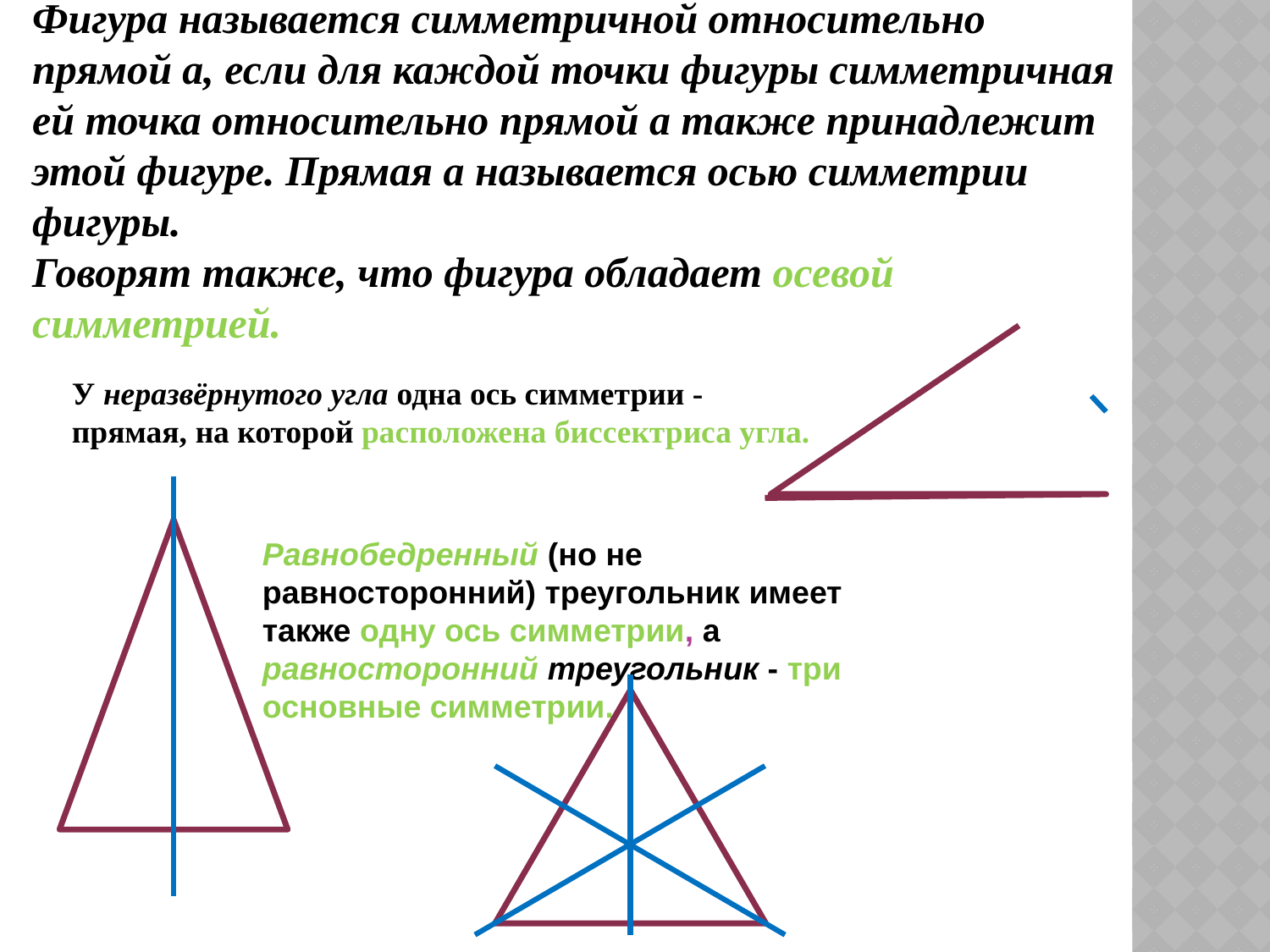

Фигура называется симметричной относительно прямой а, если для каждой точки фигуры симметричная ей точка относительно прямой а также принадлежит этой фигуре. Прямая а называется осью симметрии фигуры.
Говорят также, что фигура обладает осевой симметрией.

У неразвёрнутого угла одна ось симметрии - прямая, на которой расположена биссектриса угла.

Равнобедренный (но не равносторонний) треугольник имеет также одну ось симметрии, а равносторонний треугольник - три основные симметрии.